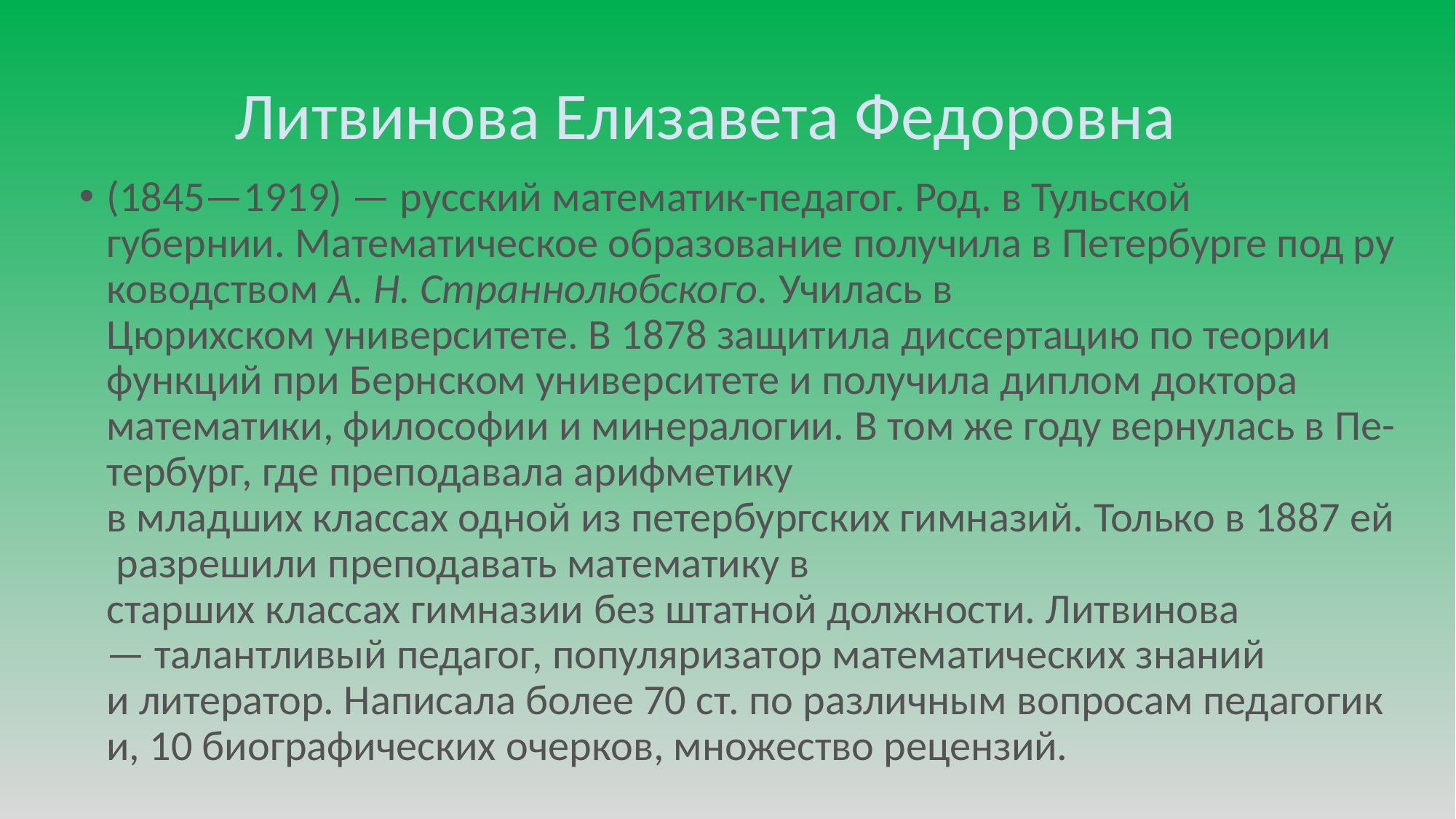

# Литвинова Елизавета Федоровна
(1845—1919) — русский математик-педагог. Род. в Тульской губернии. Математическое образование получила в Петербурге под руководством А. Н. Страннолюбского. Училась в Цюрихском университете. В 1878 защитила диссертацию по теории     функций при Бернском университете и получила диплом доктора математики, философии и минералогии. В том же году вернулась в Пе-тербург, где преподавала арифметику в младших классах одной из петербургских гимназий. Только в 1887 ей разрешили преподавать математику в старших классах гимназии без штатной должности. Литвинова — талантливый педагог, популяризатор математических знаний и литератор. Написала более 70 ст. по различным вопросам педагогики, 10 биографических очерков, множество рецензий.